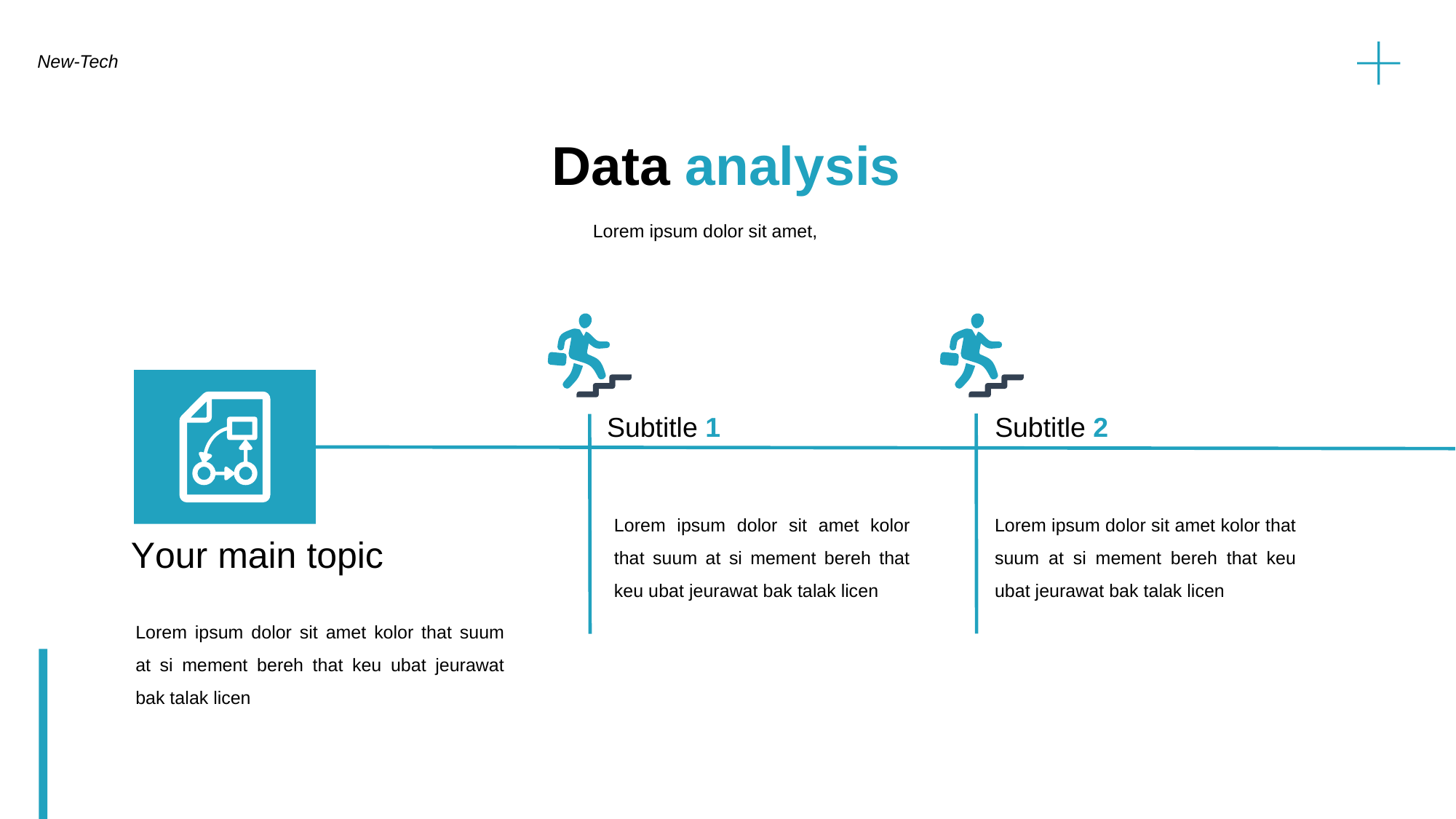

New-Tech
Data analysis
Lorem ipsum dolor sit amet,

Subtitle 1
Subtitle 2
Lorem ipsum dolor sit amet kolor that suum at si mement bereh that keu ubat jeurawat bak talak licen
Lorem ipsum dolor sit amet kolor that suum at si mement bereh that keu ubat jeurawat bak talak licen
Your main topic
Lorem ipsum dolor sit amet kolor that suum at si mement bereh that keu ubat jeurawat bak talak licen